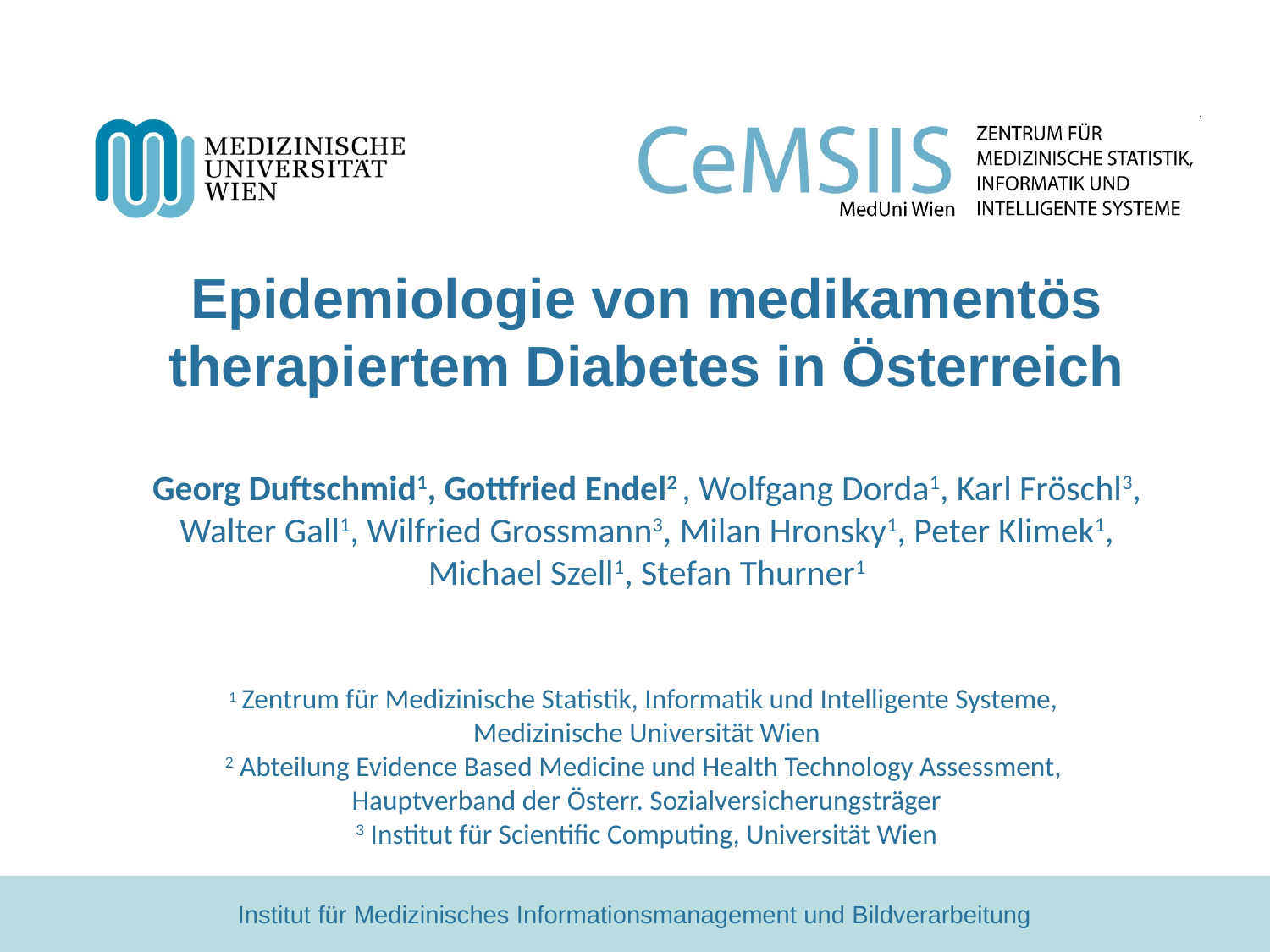

# Epidemiologie von medikamentös therapiertem Diabetes in Österreich Georg Duftschmid1, Gottfried Endel2 , Wolfgang Dorda1, Karl Fröschl3, Walter Gall1, Wilfried Grossmann3, Milan Hronsky1, Peter Klimek1, Michael Szell1, Stefan Thurner1 1 Zentrum für Medizinische Statistik, Informatik und Intelligente Systeme, Medizinische Universität Wien 2 Abteilung Evidence Based Medicine und Health Technology Assessment, Hauptverband der Österr. Sozialversicherungsträger 3 Institut für Scientific Computing, Universität Wien